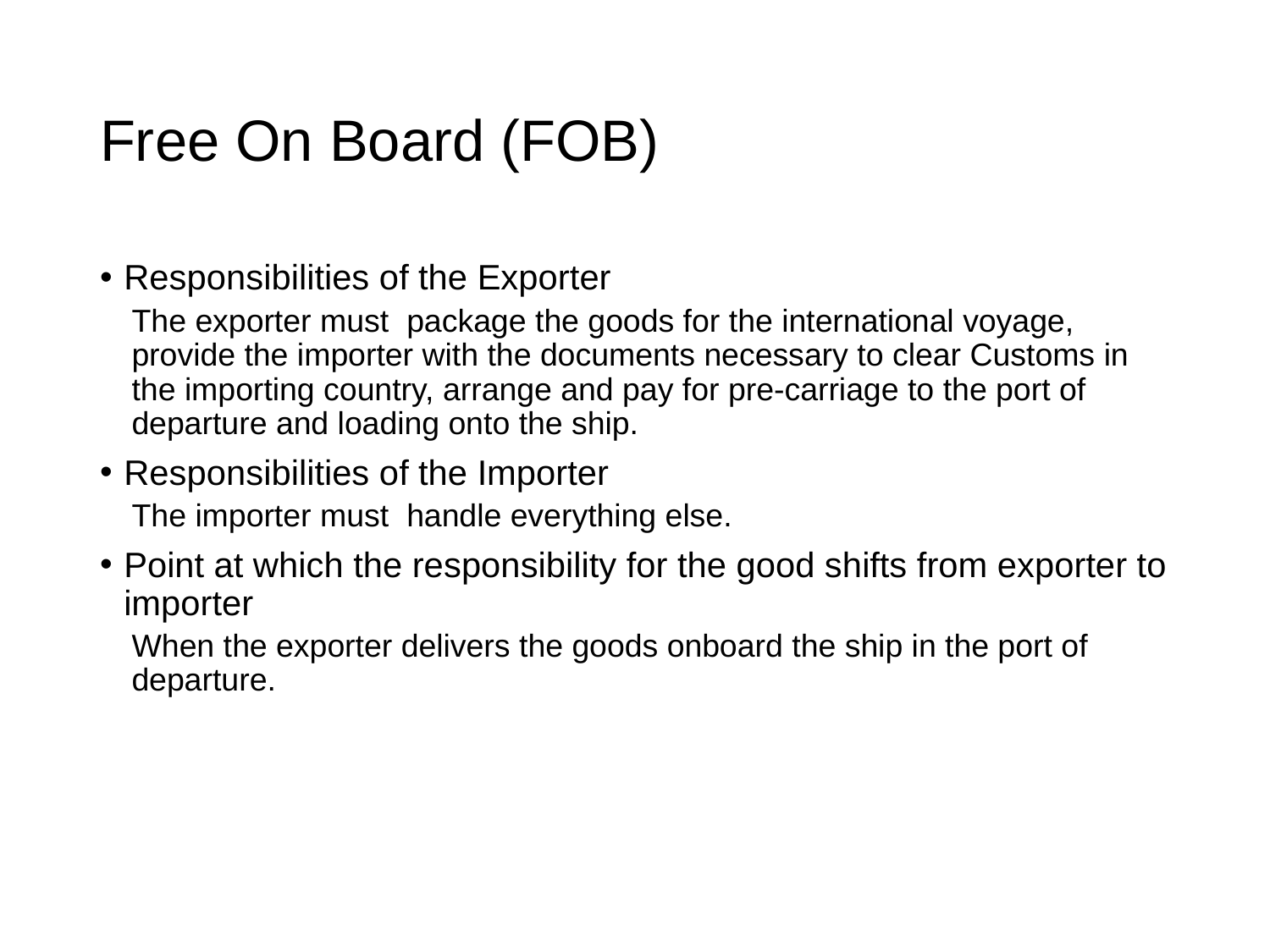

# Free On Board (FOB)
Responsibilities of the Exporter
The exporter must  package the goods for the international voyage, provide the importer with the documents necessary to clear Customs in the importing country, arrange and pay for pre-carriage to the port of departure and loading onto the ship.
Responsibilities of the Importer
The importer must  handle everything else.
Point at which the responsibility for the good shifts from exporter to importer
When the exporter delivers the goods onboard the ship in the port of departure.